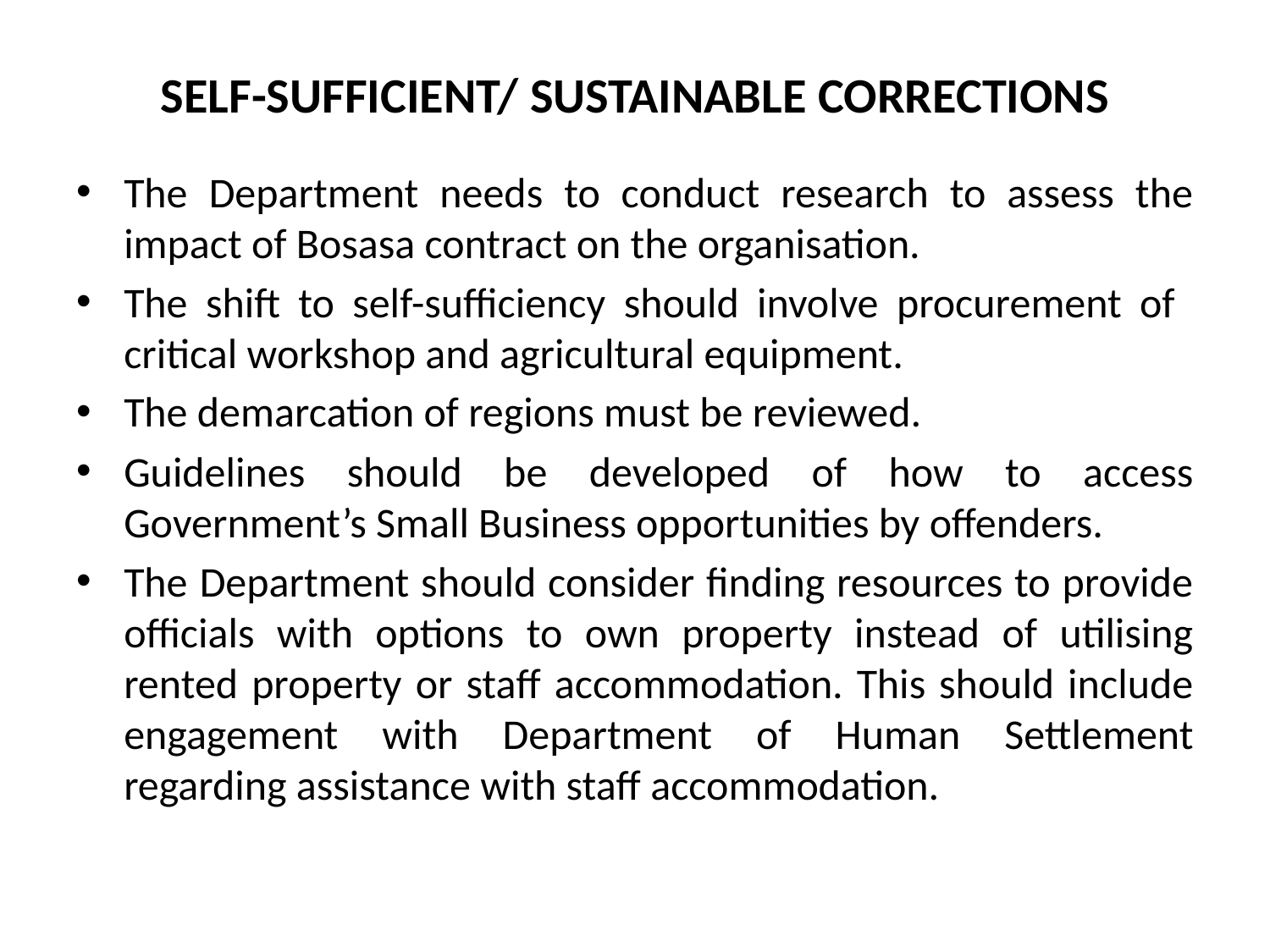

# SELF-SUFFICIENT/ SUSTAINABLE CORRECTIONS
The Department needs to conduct research to assess the impact of Bosasa contract on the organisation.
The shift to self-sufficiency should involve procurement of  critical workshop and agricultural equipment.
The demarcation of regions must be reviewed.
Guidelines should be developed of how to access Government’s Small Business opportunities by offenders.
The Department should consider finding resources to provide officials with options to own property instead of utilising rented property or staff accommodation. This should include engagement with Department of Human Settlement regarding assistance with staff accommodation.